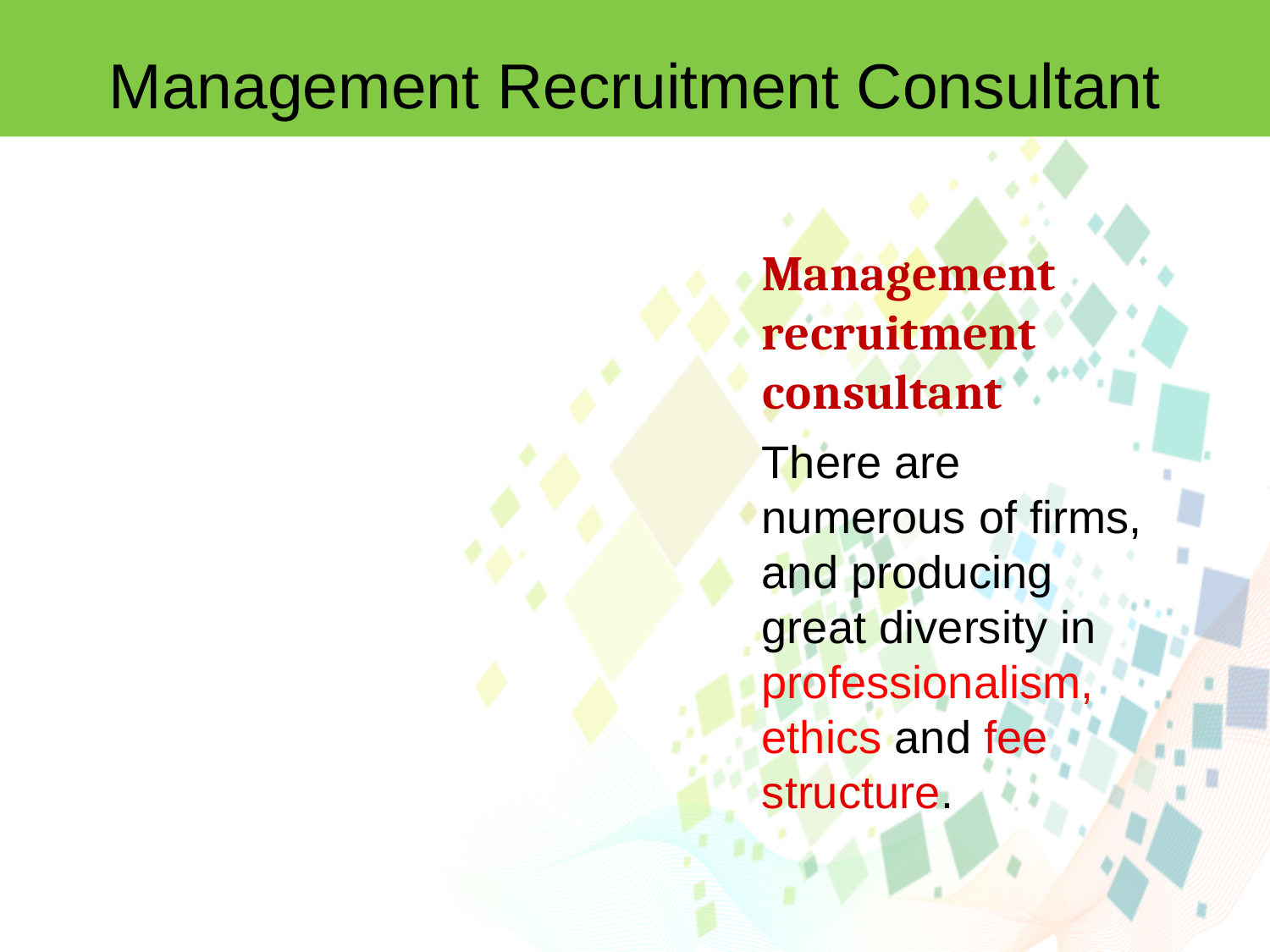

Management Recruitment Consultant
Management recruitment consultant
There are numerous of firms, and producing great diversity in professionalism, ethics and fee structure.